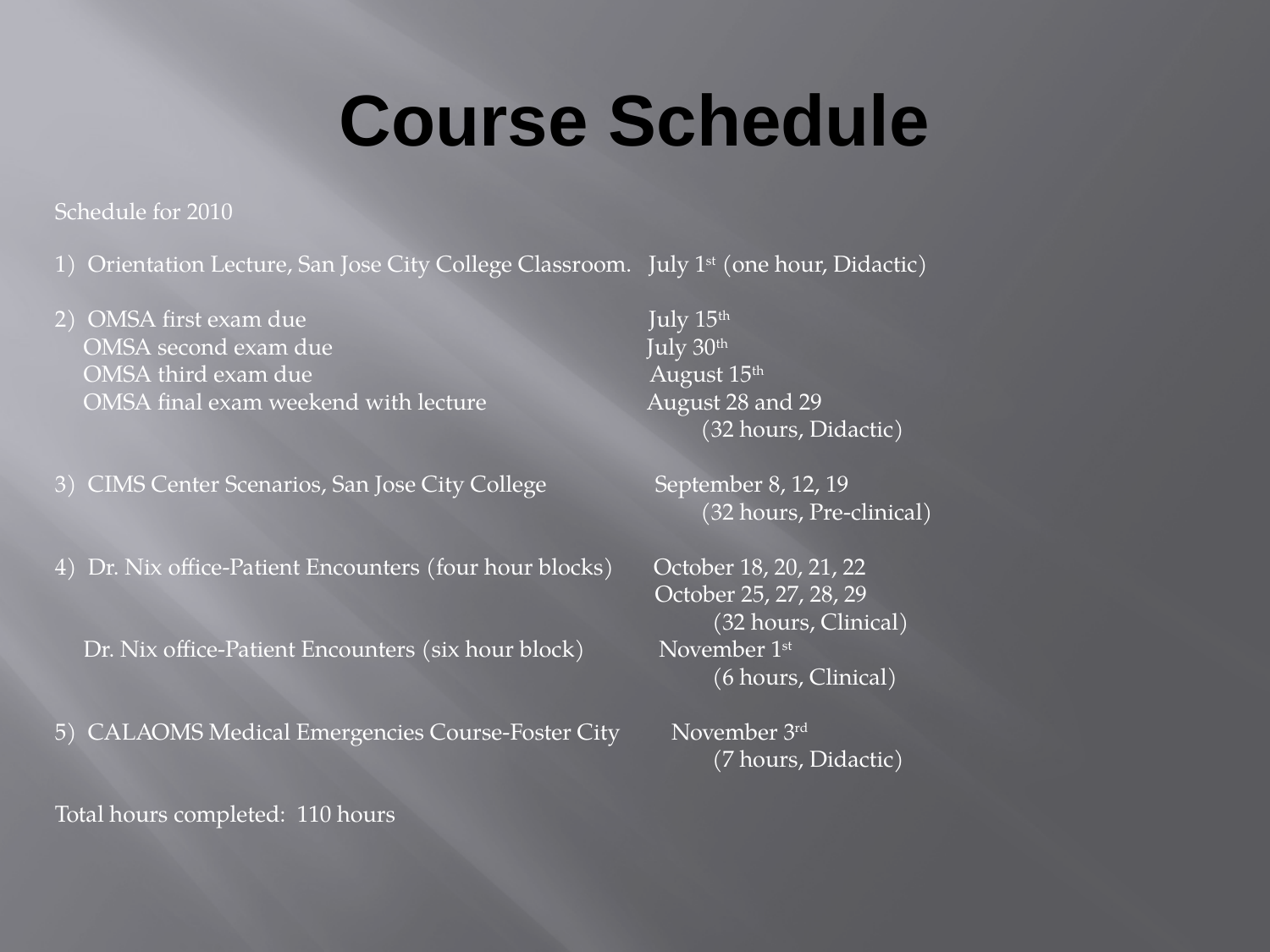

# Course Schedule
Schedule for 2010

1)  Orientation Lecture, San Jose City College Classroom.   July 1st (one hour, Didactic)

2)  OMSA first exam due                                                            July 15th
     OMSA second exam due                                                       July 30th
     OMSA third exam due                                                           August 15th
     OMSA final exam weekend with lecture                            August 28 and 29
                                                                                                                 (32 hours, Didactic)

3)  CIMS Center Scenarios, San Jose City College                   September 8, 12, 19
                                                                                                                 (32 hours, Pre-clinical)

4)  Dr. Nix office-Patient Encounters (four hour blocks)       October 18, 20, 21, 22
                                                                                                         October 25, 27, 28, 29
                                                                                                                   (32 hours, Clinical)
     Dr. Nix office-Patient Encounters (six hour block)             November 1st
                                                                                                                   (6 hours, Clinical)

5)  CALAOMS Medical Emergencies Course-Foster City         November 3rd
                                                                                                                   (7 hours, Didactic)

Total hours completed:  110 hours